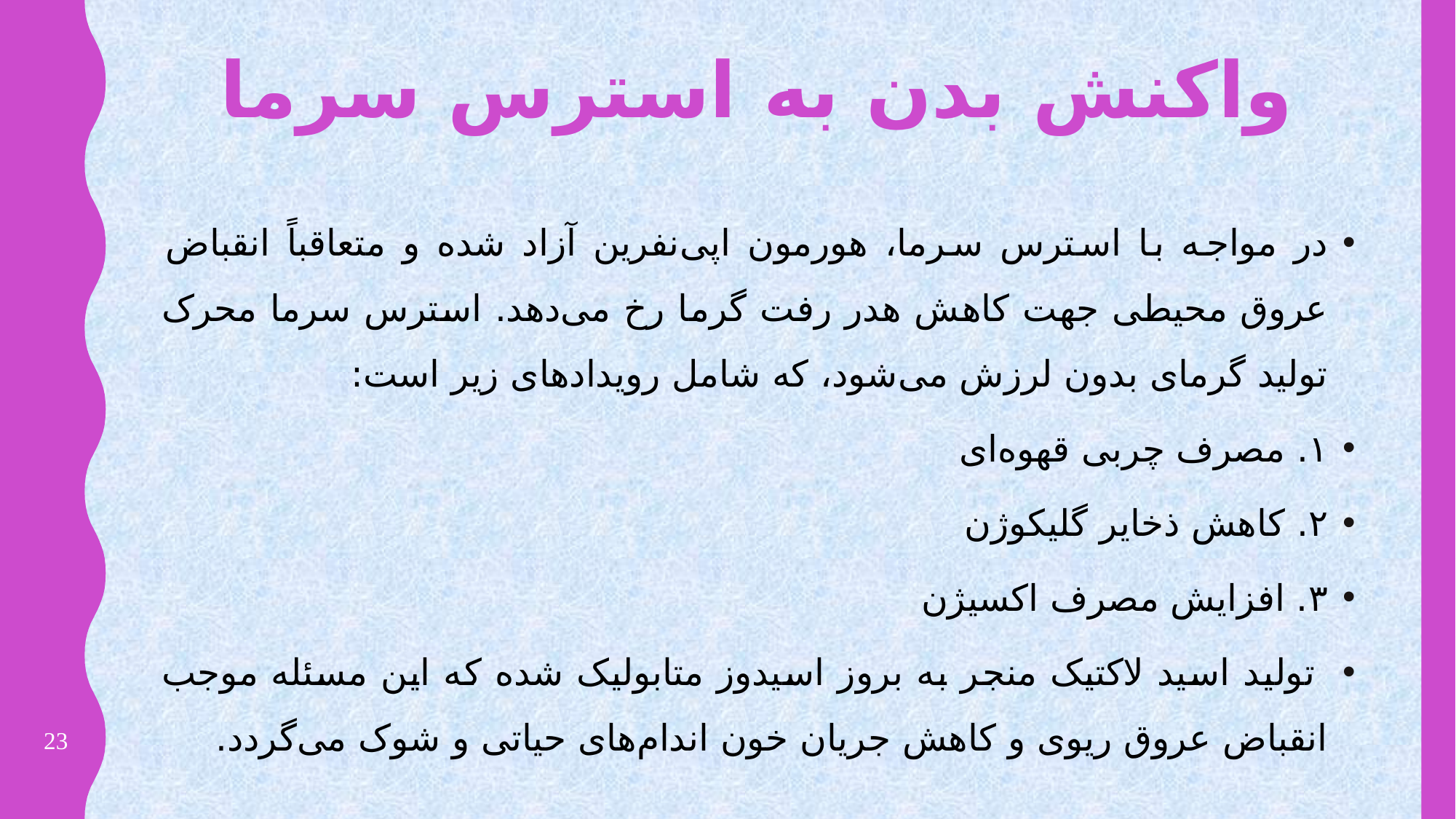

# واکنش بدن به استرس سرما
در مواجه با استرس سرما، هورمون اپی‌نفرین آزاد شده و متعاقباً انقباض عروق محیطی جهت کاهش هدر رفت گرما رخ می‌دهد. استرس سرما محرک تولید گرمای بدون لرزش می‌شود، که شامل رویدادهای زیر است:
۱. مصرف چربی قهوه‌ای
۲. کاهش ذخایر گلیکوژن
۳. افزایش مصرف اکسیژن
 تولید اسید لاکتیک منجر به بروز اسیدوز متابولیک شده که این مسئله موجب انقباض عروق ریوی و کاهش جریان خون اندام‌های حیاتی و شوک می‌گردد.

23